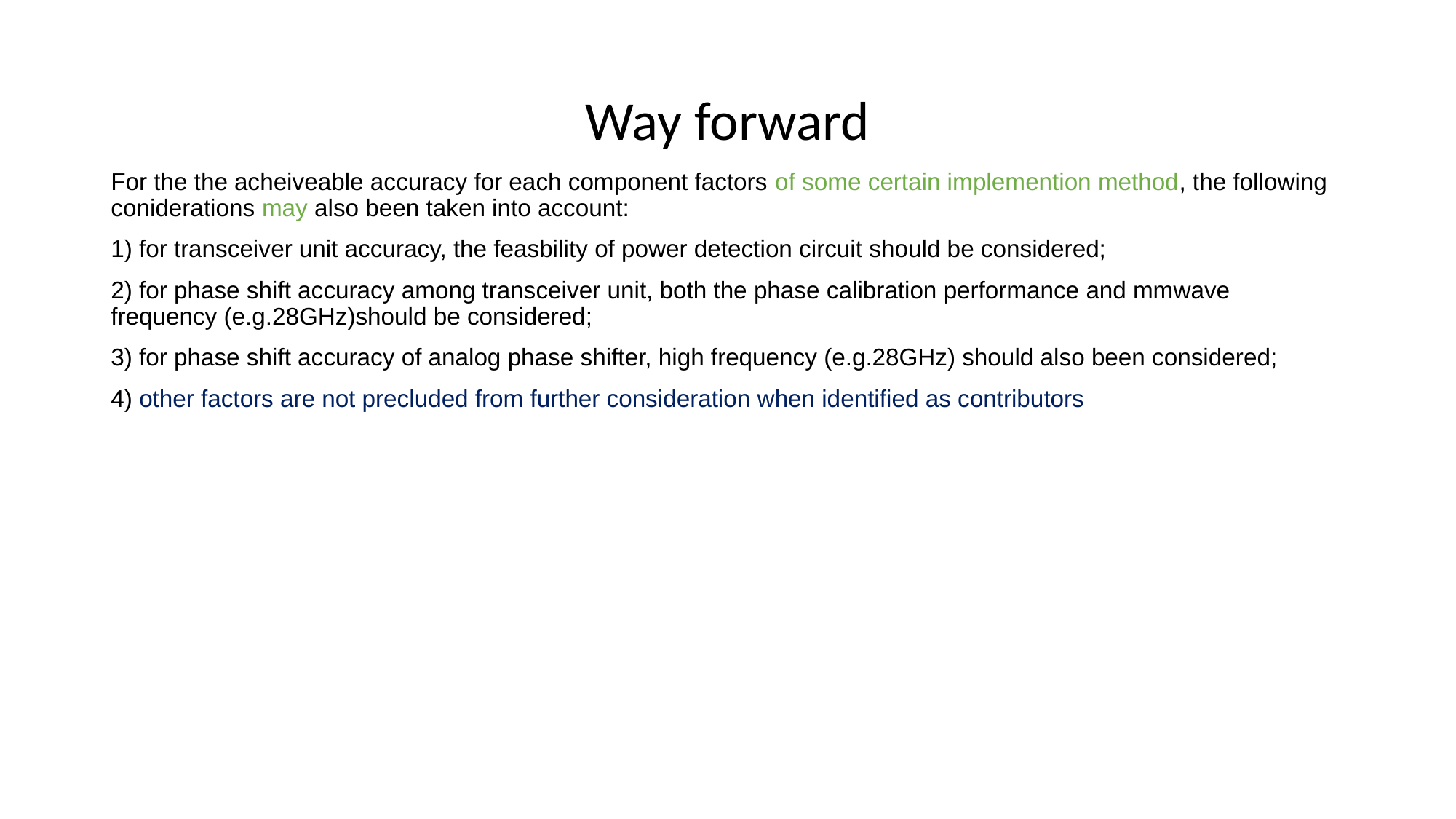

# Way forward
For the the acheiveable accuracy for each component factors of some certain implemention method, the following coniderations may also been taken into account:
1) for transceiver unit accuracy, the feasbility of power detection circuit should be considered;
2) for phase shift accuracy among transceiver unit, both the phase calibration performance and mmwave   frequency (e.g.28GHz)should be considered;
3) for phase shift accuracy of analog phase shifter, high frequency (e.g.28GHz) should also been considered;
4) other factors are not precluded from further consideration when identified as contributors